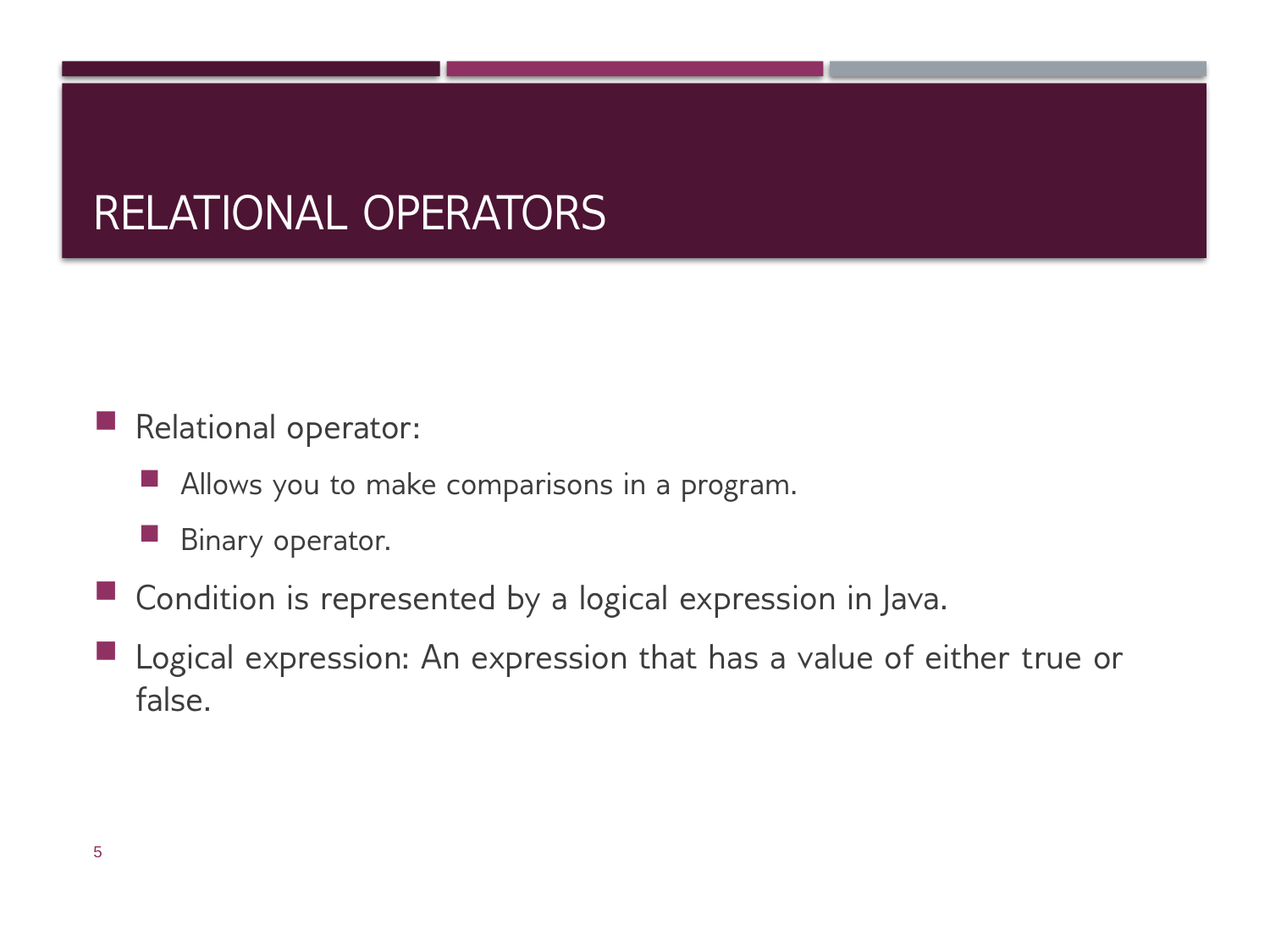

# Relational Operators
Relational operator:
Allows you to make comparisons in a program.
Binary operator.
Condition is represented by a logical expression in Java.
Logical expression: An expression that has a value of either true or false.
5